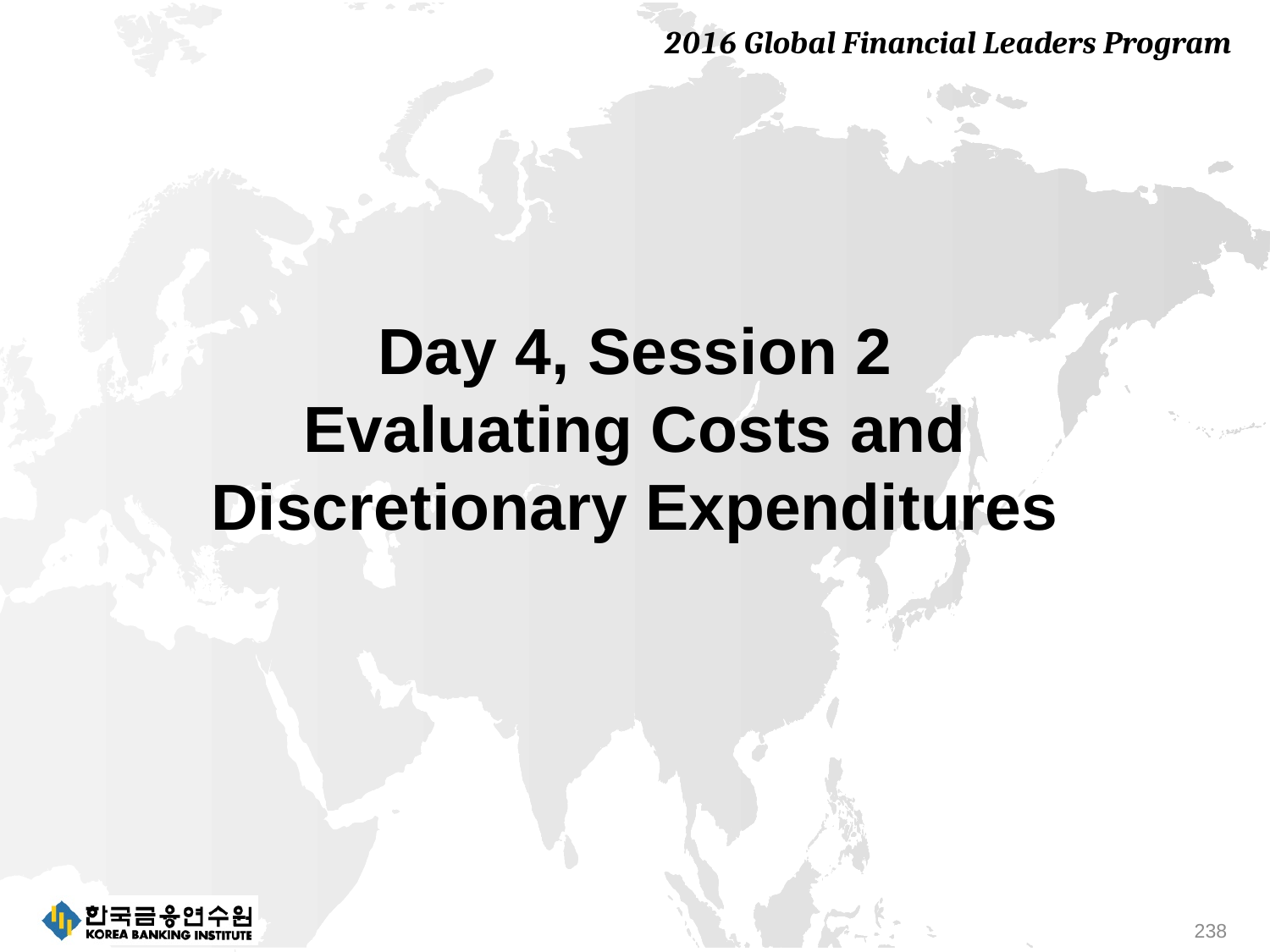

# Day 4, Session 2 Evaluating Costs and Discretionary Expenditures
238